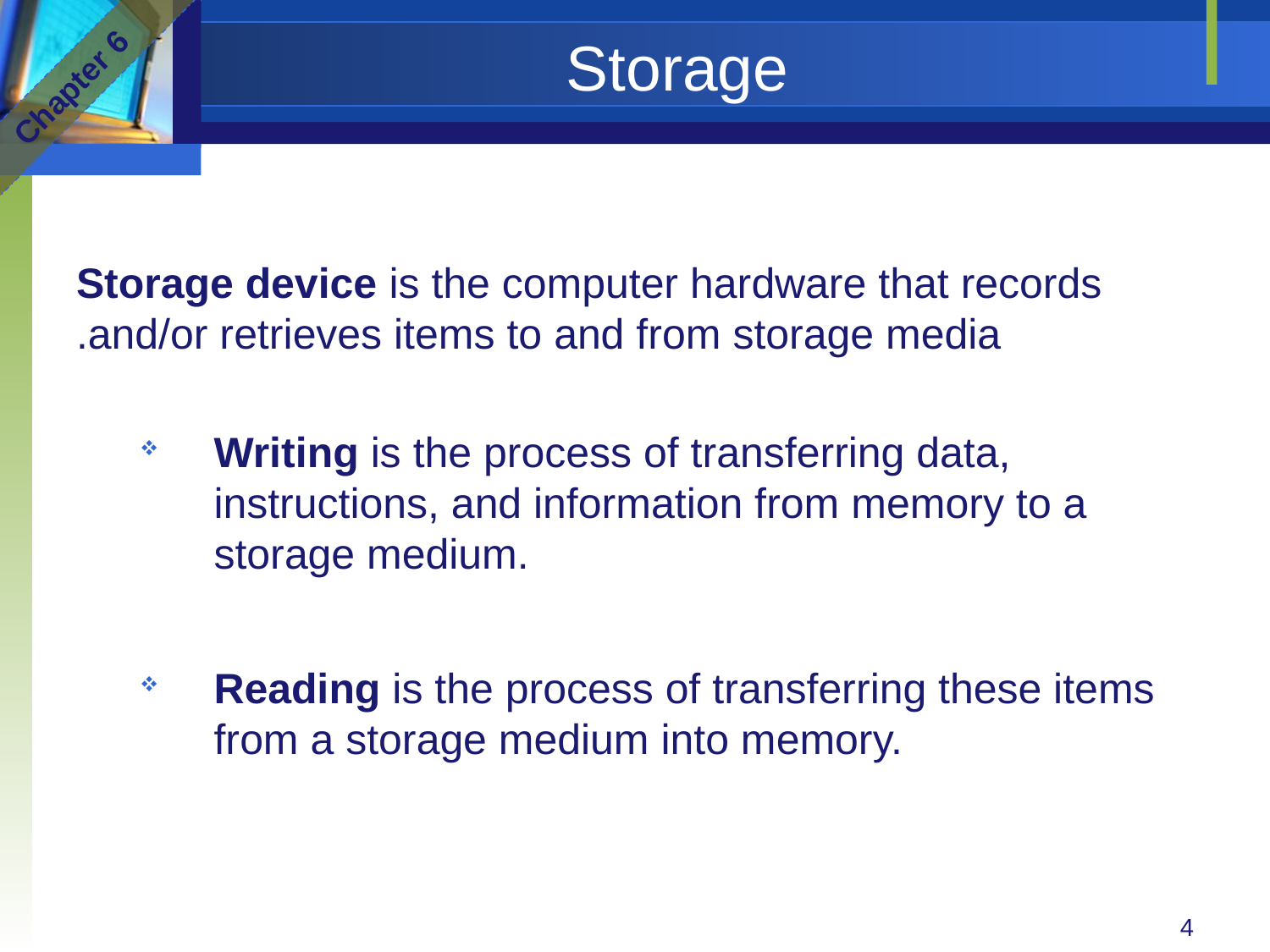

# Storage
Chapter 6

Storage device is the computer hardware that records and/or retrieves items to and from storage media.

Writing is the process of transferring data, instructions, and information from memory to a storage medium.

Reading is the process of transferring these items from a storage medium into memory.

4